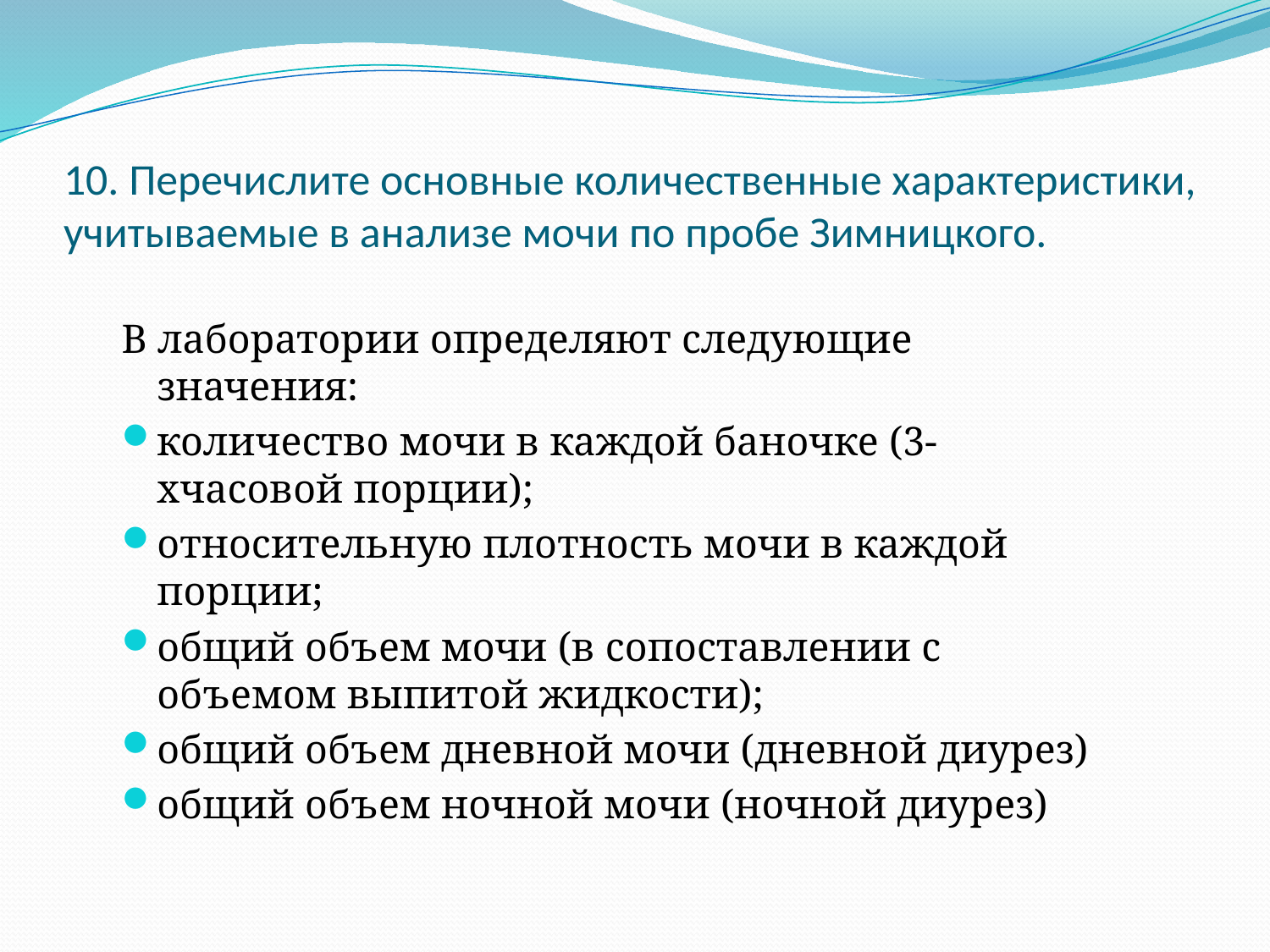

# 10. Перечислите основные количественные характеристики, учитываемые в анализе мочи по пробе Зимницкого.
В лаборатории определяют следующие значения:
количество мочи в каждой баночке (3-хчасовой порции);
относительную плотность мочи в каждой порции;
общий объем мочи (в сопоставлении с объемом выпитой жидкости);
общий объем дневной мочи (дневной диурез)
общий объем ночной мочи (ночной диурез)